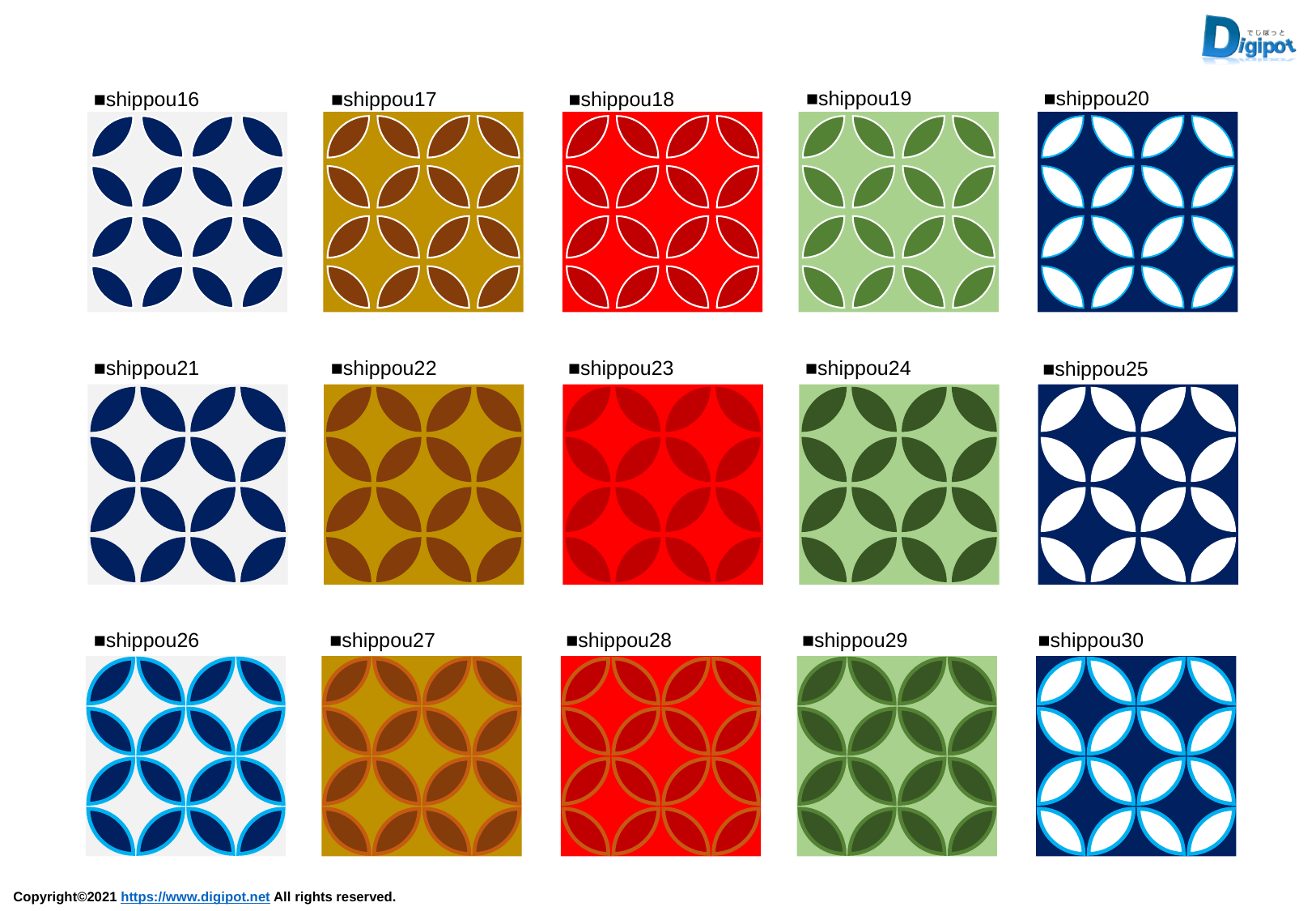

■shippou19
■shippou20
■shippou16
■shippou17
■shippou18

■shippou21
■shippou22
■shippou23
■shippou24
■shippou25

■shippou26
■shippou27
■shippou28
■shippou29
■shippou30